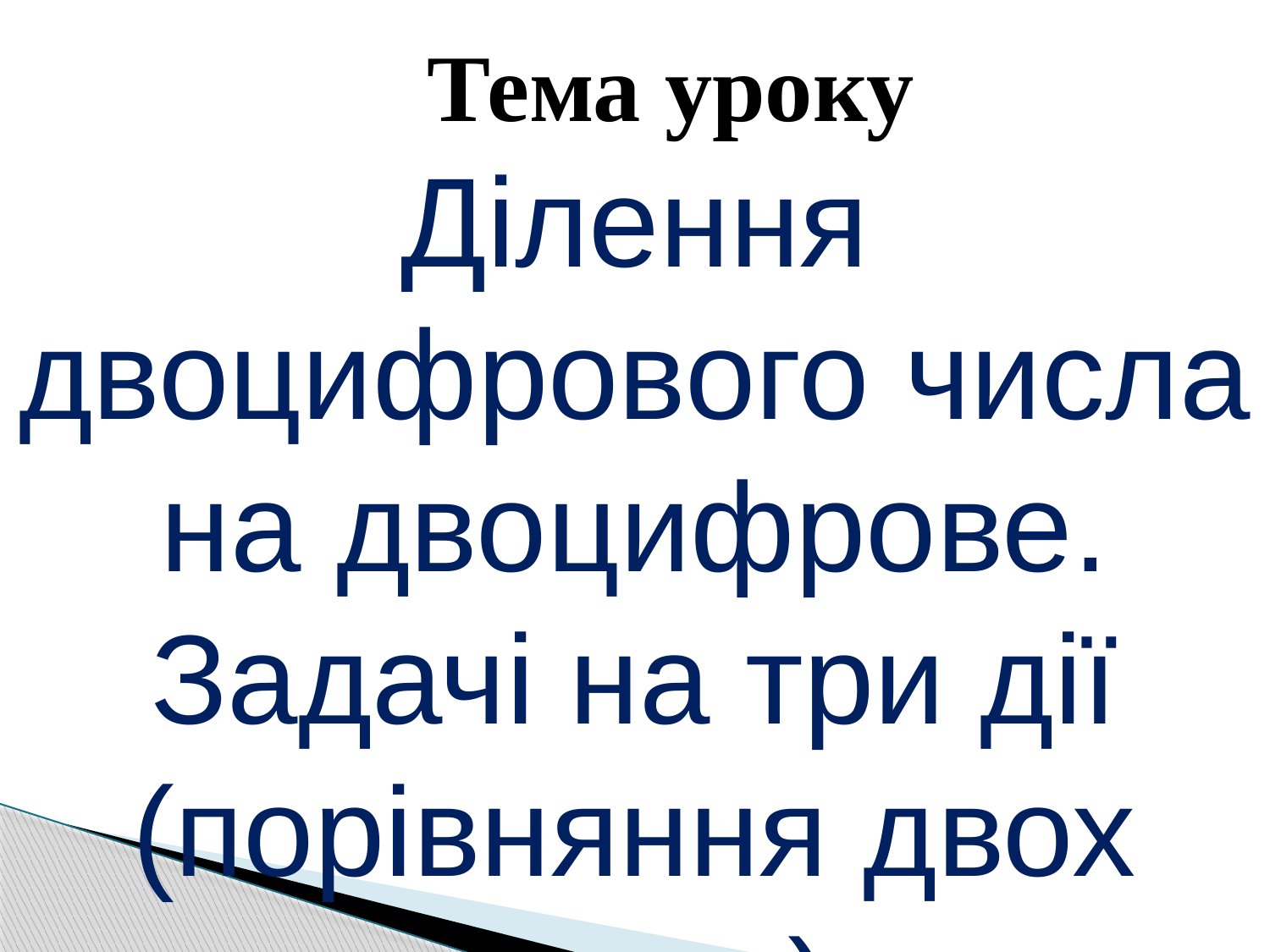

Тема уроку
Ділення двоцифрового числа на двоцифрове.
Задачі на три дії
(порівняння двох часток).